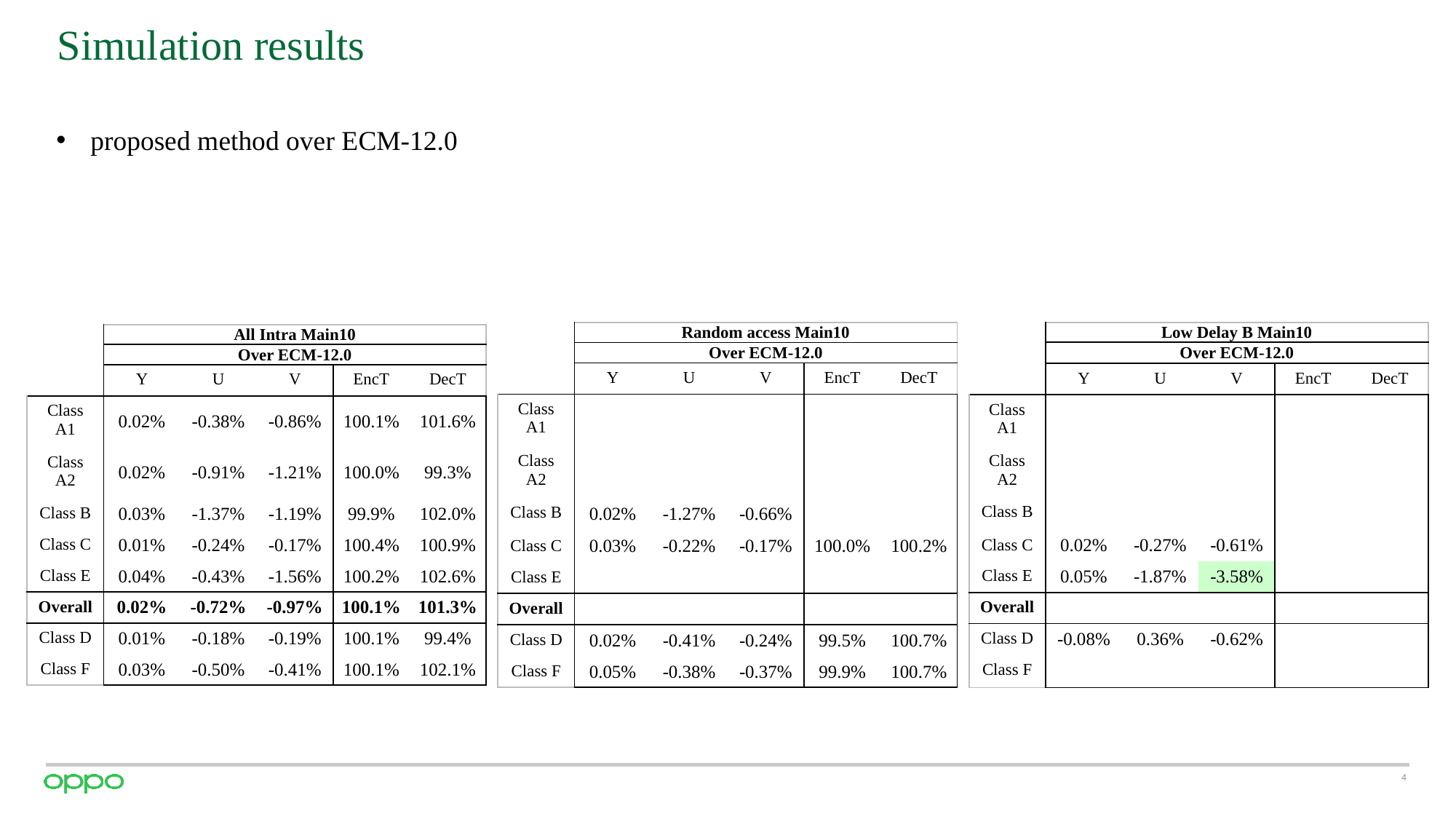

Simulation results
proposed method over ECM-12.0
|  | Low Delay B Main10 |  |  |  |  |
| --- | --- | --- | --- | --- | --- |
|  | Over ECM-12.0 |  |  |  |  |
|  | Y | U | V | EncT | DecT |
| Class A1 |  |  |  |  |  |
| Class A2 |  |  |  |  |  |
| Class B |  |  |  |  |  |
| Class C | 0.02% | -0.27% | -0.61% |  |  |
| Class E | 0.05% | -1.87% | -3.58% |  |  |
| Overall |  |  |  |  |  |
| Class D | -0.08% | 0.36% | -0.62% |  |  |
| Class F |  |  |  |  |  |
|  | Random access Main10 |  |  |  |  |
| --- | --- | --- | --- | --- | --- |
|  | Over ECM-12.0 |  |  |  |  |
|  | Y | U | V | EncT | DecT |
| Class A1 |  |  |  |  |  |
| Class A2 |  |  |  |  |  |
| Class B | 0.02% | -1.27% | -0.66% |  |  |
| Class C | 0.03% | -0.22% | -0.17% | 100.0% | 100.2% |
| Class E |  |  |  |  |  |
| Overall |  |  |  |  |  |
| Class D | 0.02% | -0.41% | -0.24% | 99.5% | 100.7% |
| Class F | 0.05% | -0.38% | -0.37% | 99.9% | 100.7% |
|  | All Intra Main10 |  |  |  |  |
| --- | --- | --- | --- | --- | --- |
|  | Over ECM-12.0 |  |  |  |  |
|  | Y | U | V | EncT | DecT |
| Class A1 | 0.02% | -0.38% | -0.86% | 100.1% | 101.6% |
| Class A2 | 0.02% | -0.91% | -1.21% | 100.0% | 99.3% |
| Class B | 0.03% | -1.37% | -1.19% | 99.9% | 102.0% |
| Class C | 0.01% | -0.24% | -0.17% | 100.4% | 100.9% |
| Class E | 0.04% | -0.43% | -1.56% | 100.2% | 102.6% |
| Overall | 0.02% | -0.72% | -0.97% | 100.1% | 101.3% |
| Class D | 0.01% | -0.18% | -0.19% | 100.1% | 99.4% |
| Class F | 0.03% | -0.50% | -0.41% | 100.1% | 102.1% |